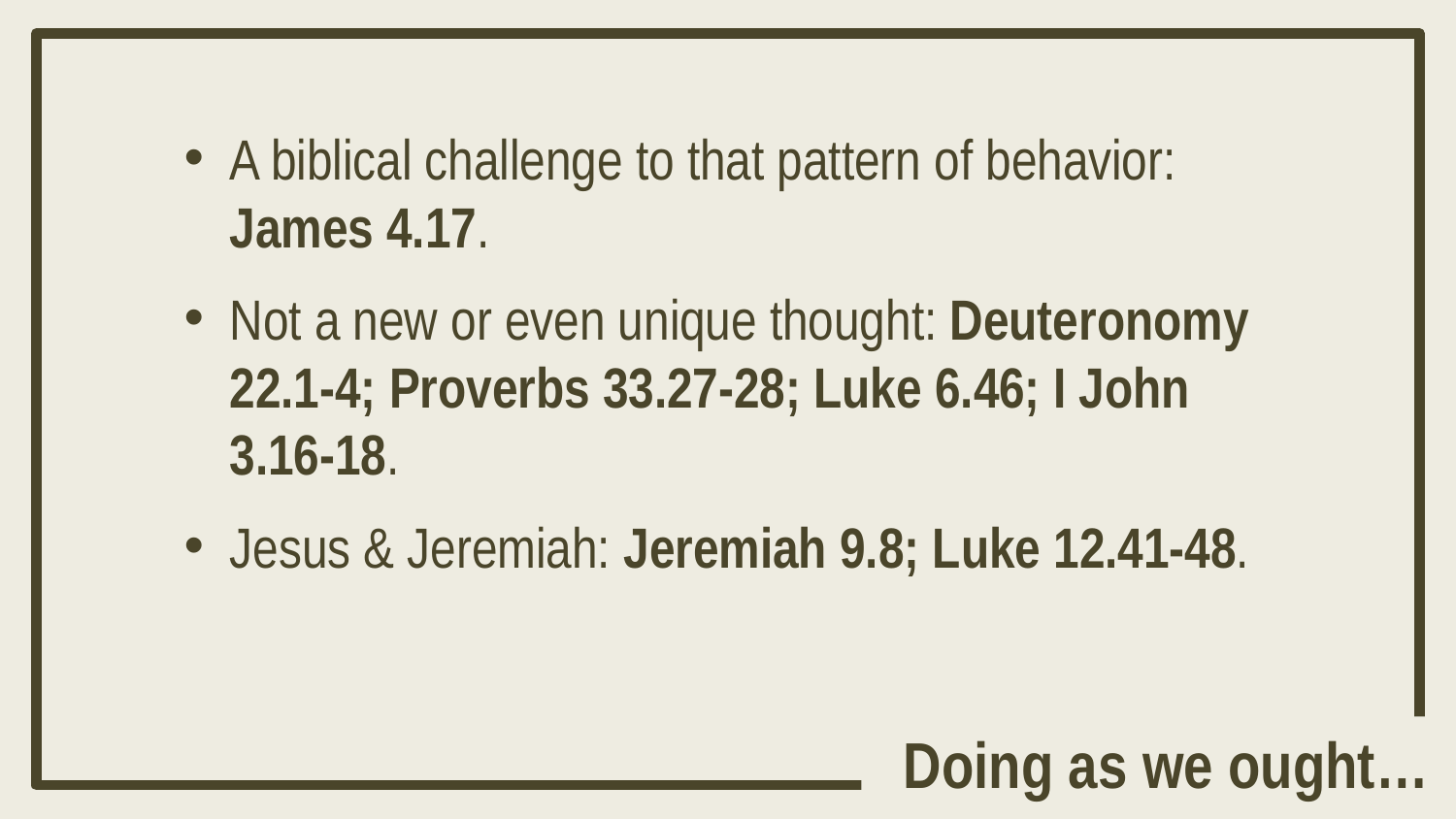

A biblical challenge to that pattern of behavior: James 4.17.

Not a new or even unique thought: Deuteronomy 22.1-4; Proverbs 33.27-28; Luke 6.46; I John 3.16-18.

Jesus & Jeremiah: Jeremiah 9.8; Luke 12.41-48.

Doing as we ought…